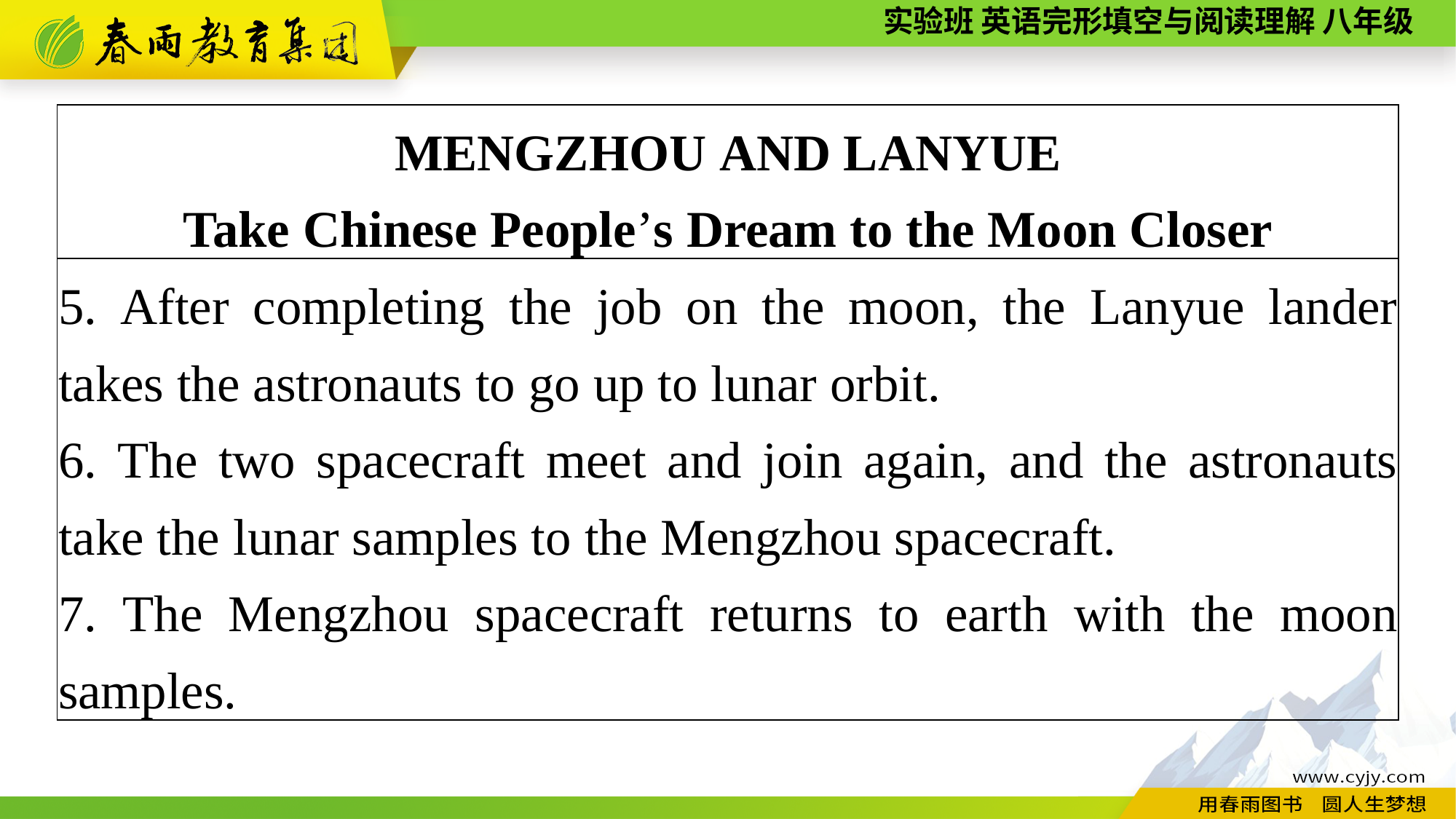

| MENGZHOU AND LANYUE Take Chinese People’s Dream to the Moon Closer |
| --- |
| 5. After completing the job on the moon, the Lanyue lander takes the astronauts to go up to lunar orbit. 6. The two spacecraft meet and join again, and the astronauts take the lunar samples to the Mengzhou spacecraft. 7. The Mengzhou spacecraft returns to earth with the moon samples. |